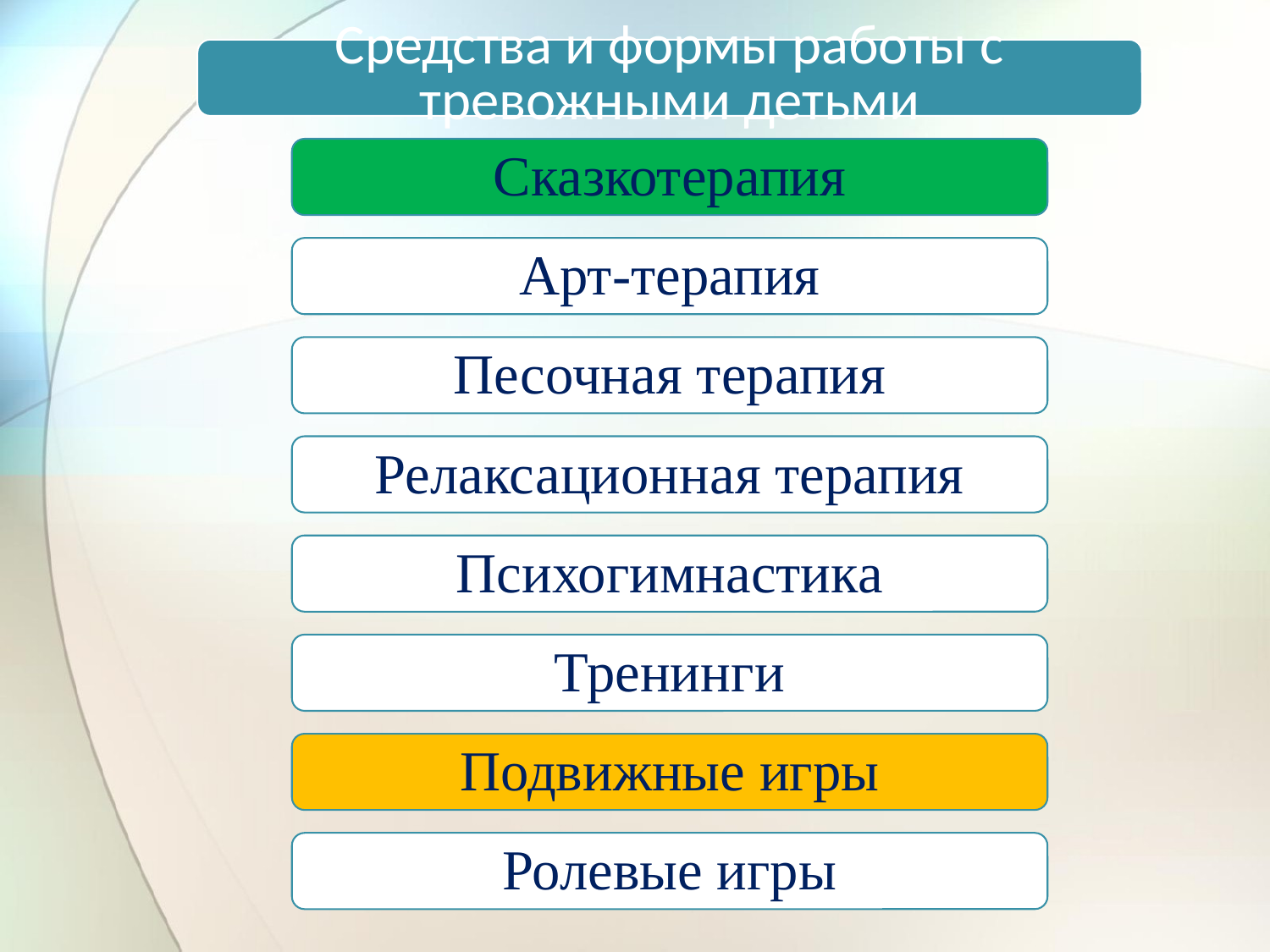

Средства и формы работы с тревожными детьми
Сказкотерапия
Арт-терапия
Песочная терапия
Релаксационная терапия
Психогимнастика
Тренинги
Подвижные игры
Ролевые игры